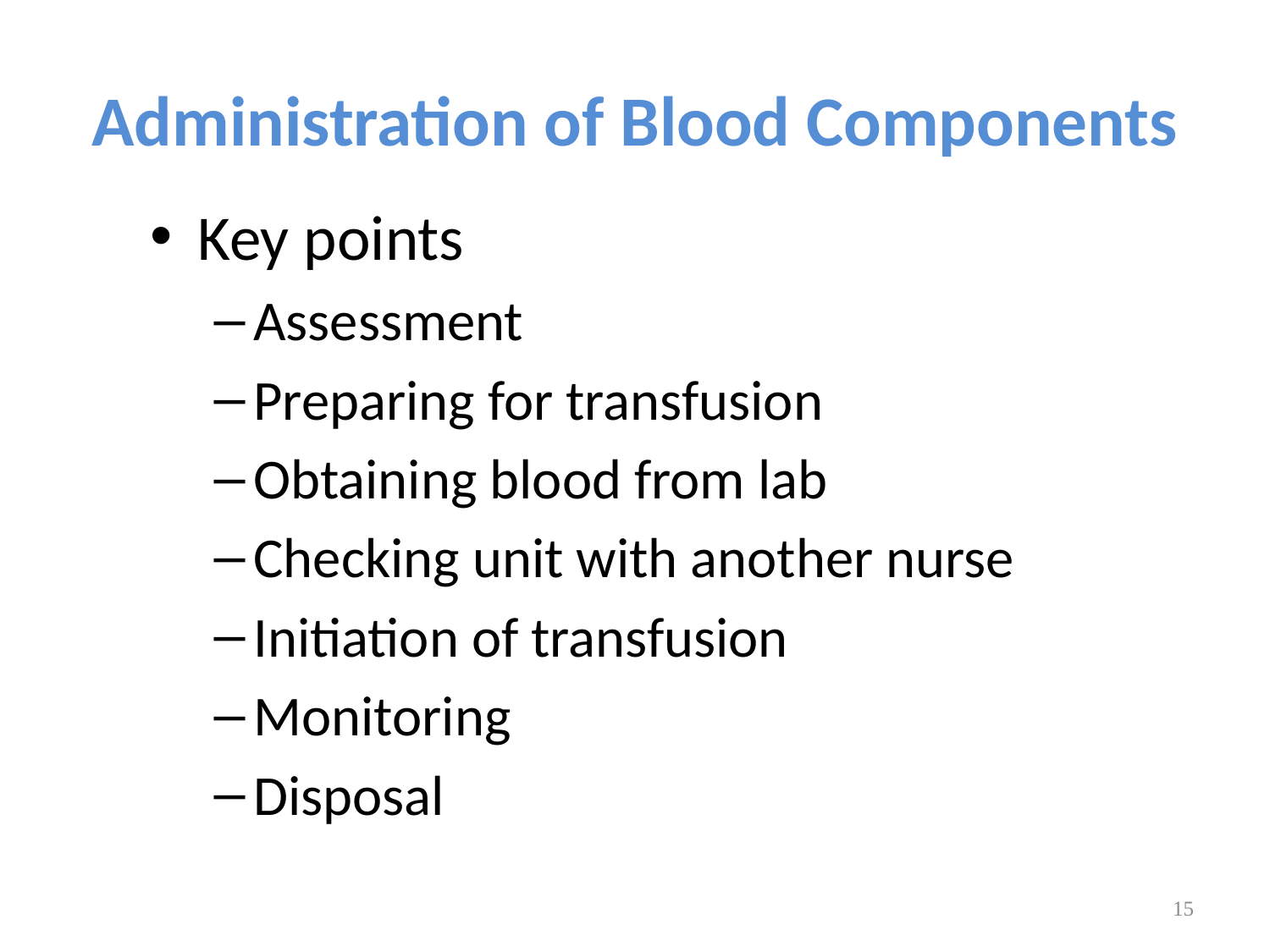

# Administration of Blood Components
Key points
Assessment
Preparing for transfusion
Obtaining blood from lab
Checking unit with another nurse
Initiation of transfusion
Monitoring
Disposal
15